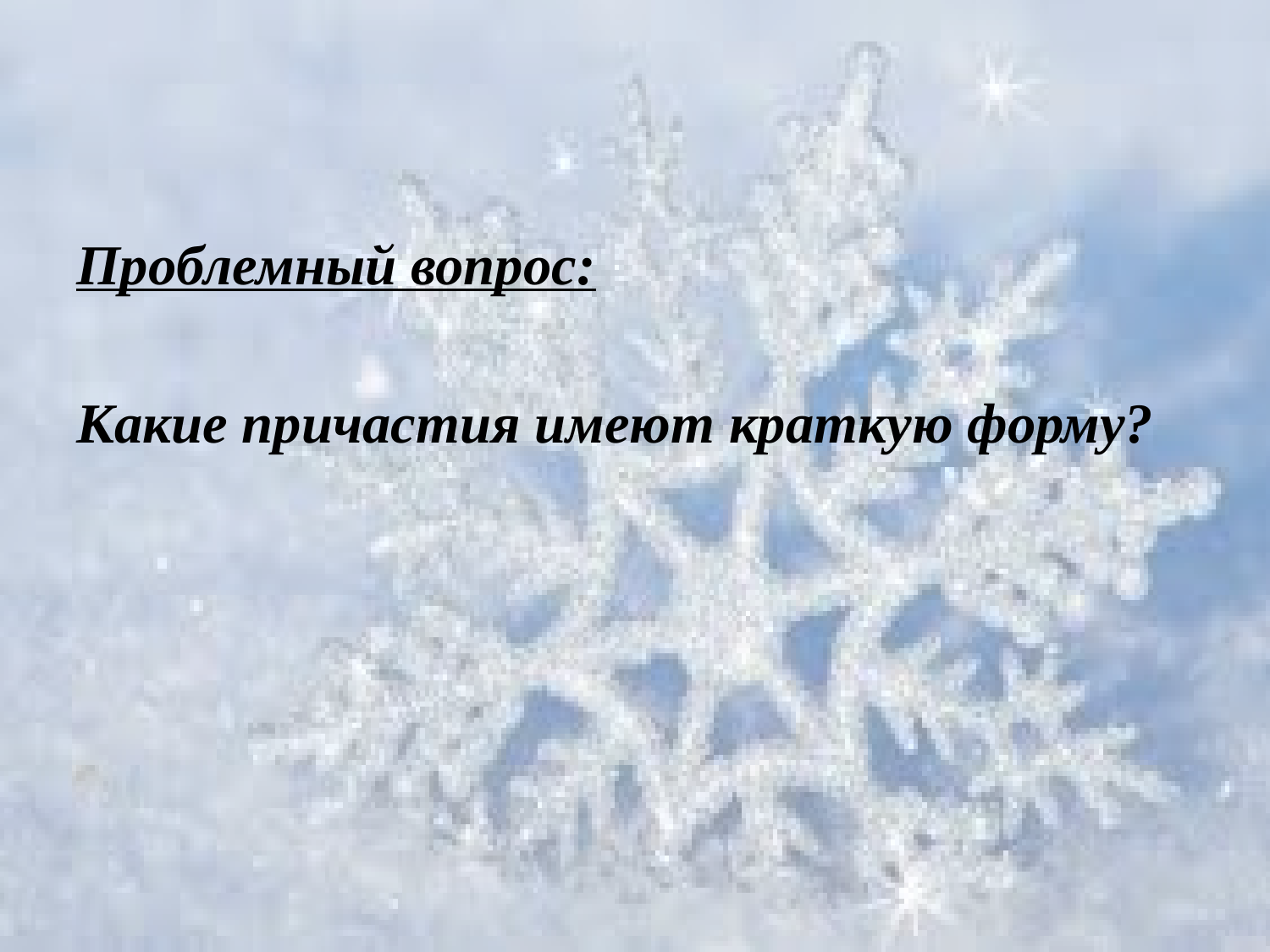

#
Проблемный вопрос:

Какие причастия имеют краткую форму?